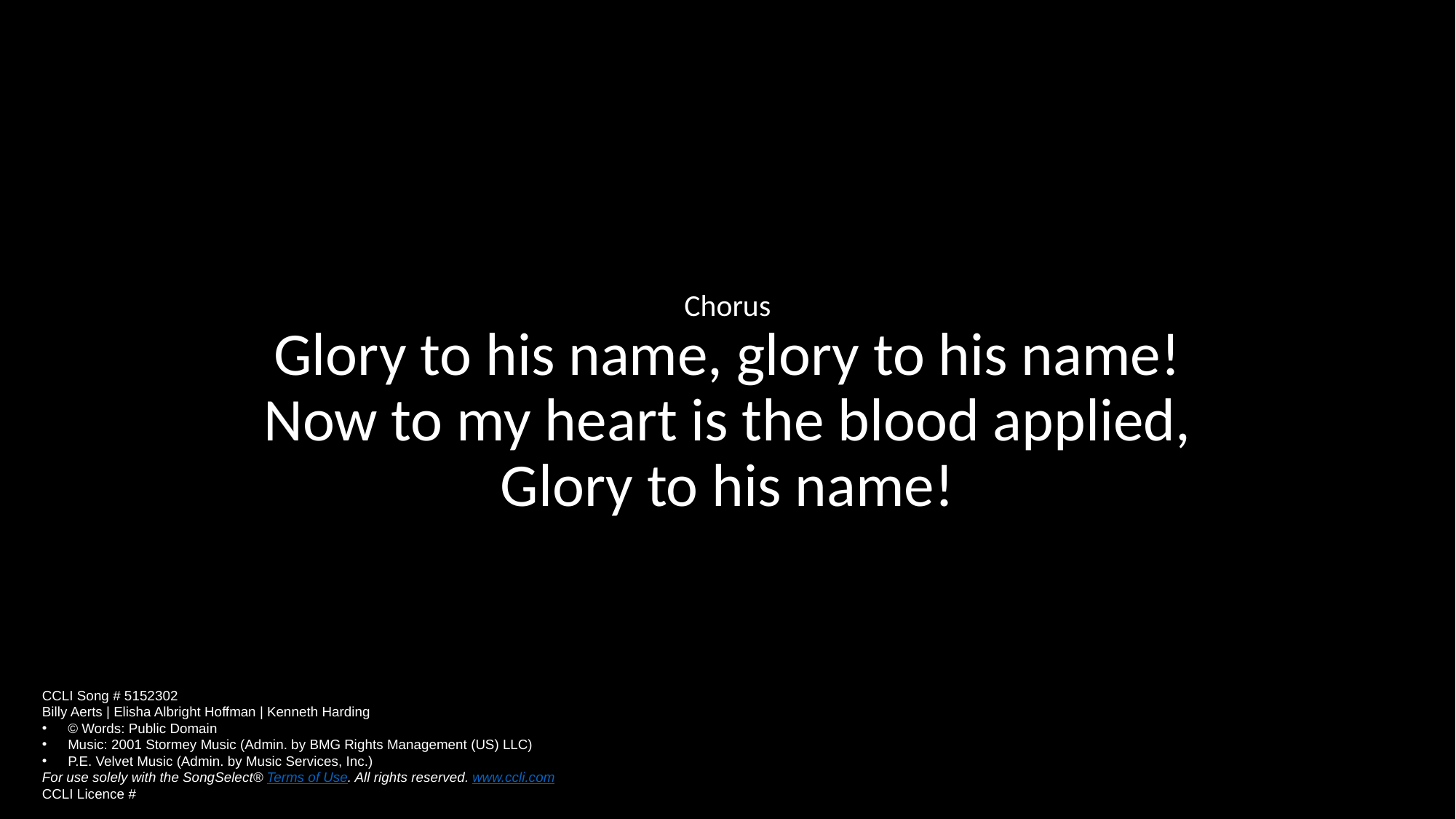

Chorus
Glory to his name, glory to his name!
Now to my heart is the blood applied,
Glory to his name!
CCLI Song # 5152302
Billy Aerts | Elisha Albright Hoffman | Kenneth Harding
© Words: Public Domain
Music: 2001 Stormey Music (Admin. by BMG Rights Management (US) LLC)
P.E. Velvet Music (Admin. by Music Services, Inc.)
For use solely with the SongSelect® Terms of Use. All rights reserved. www.ccli.com
CCLI Licence #